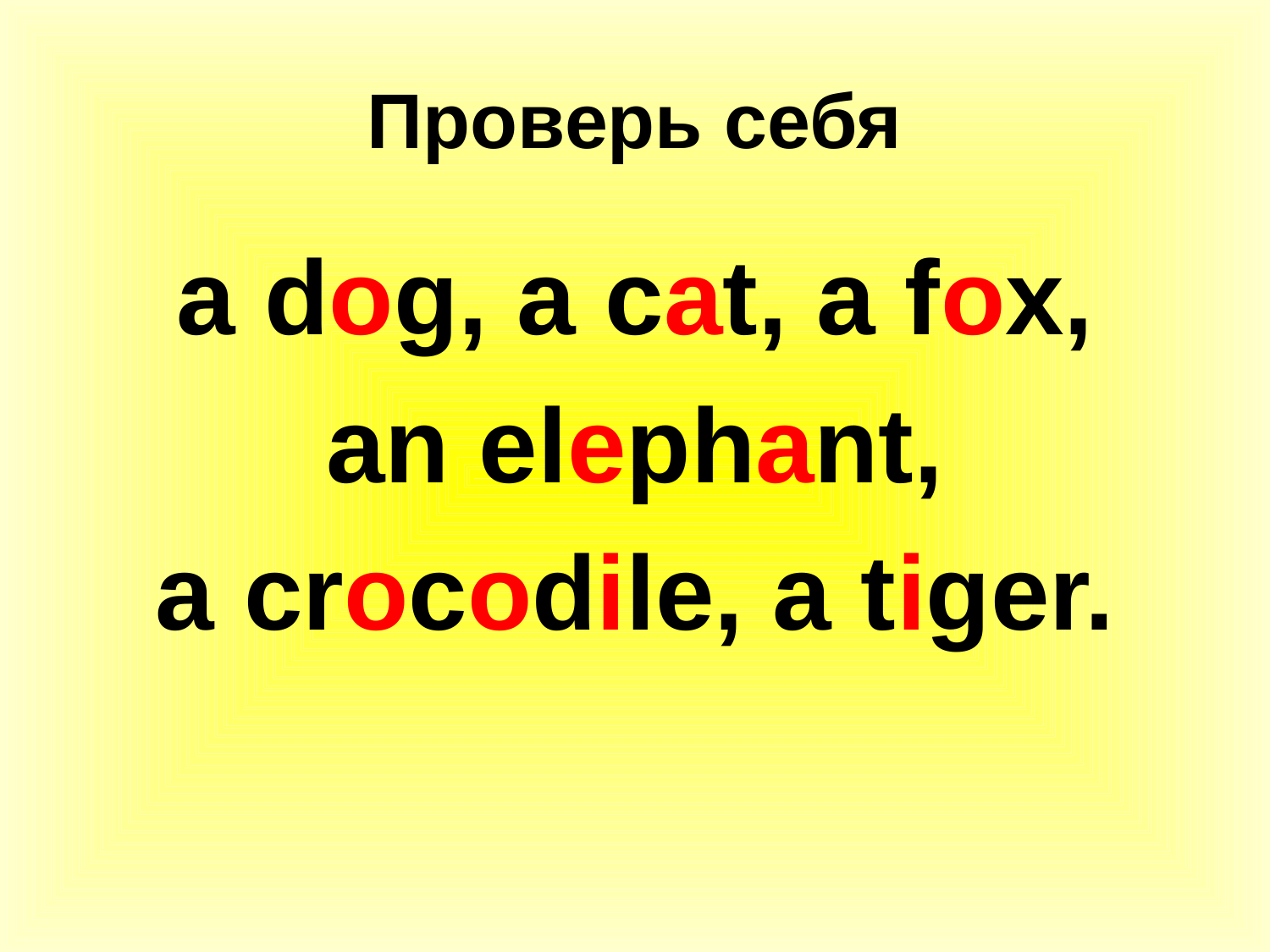

# Проверь себя
a dog, a cat, a fox,
 an elephant,
a crocodile, a tiger.